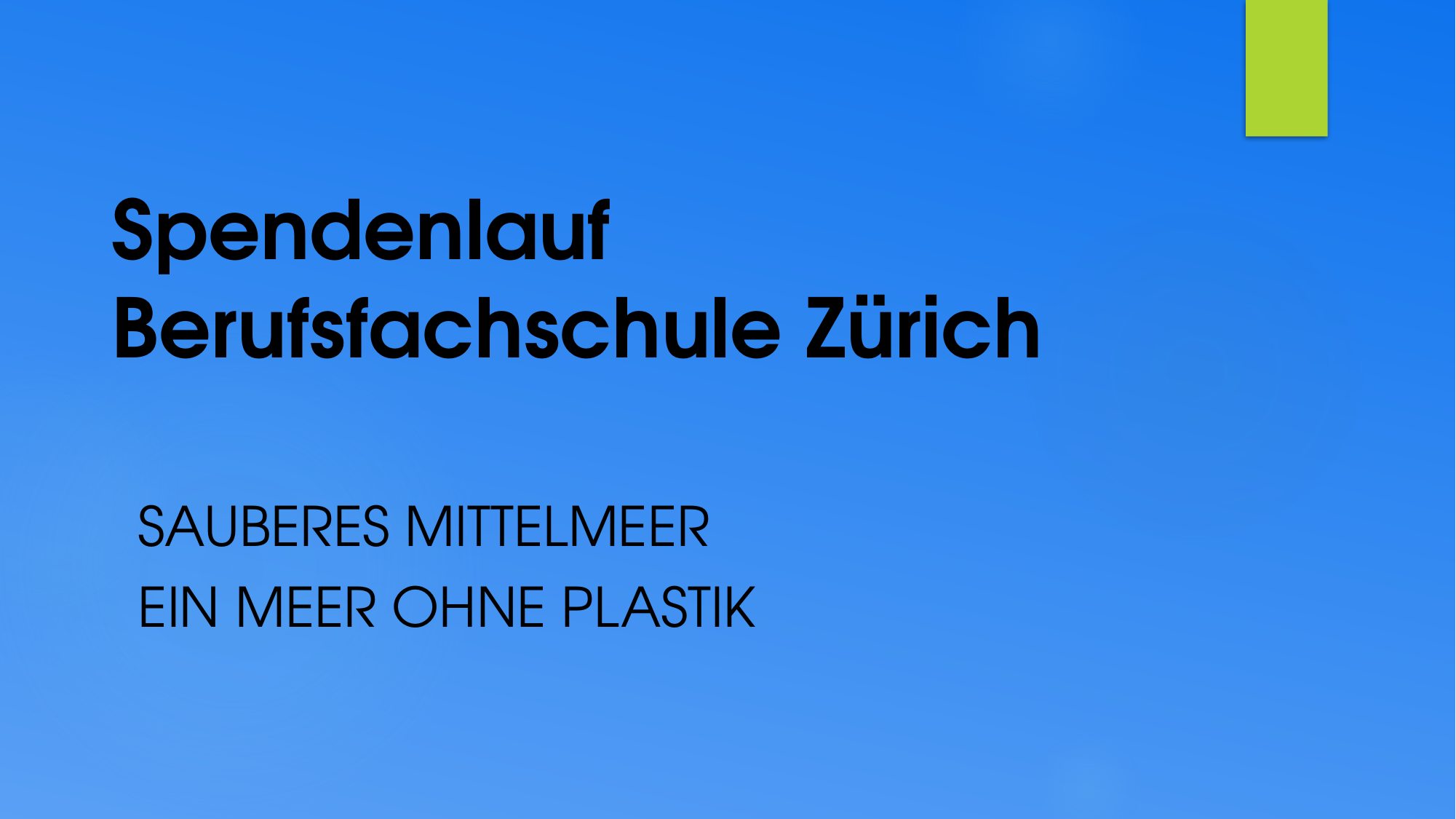

# Spendenlauf Berufsfachschule Zürich
sauberes Mittelmeer
ein meer ohne plastik